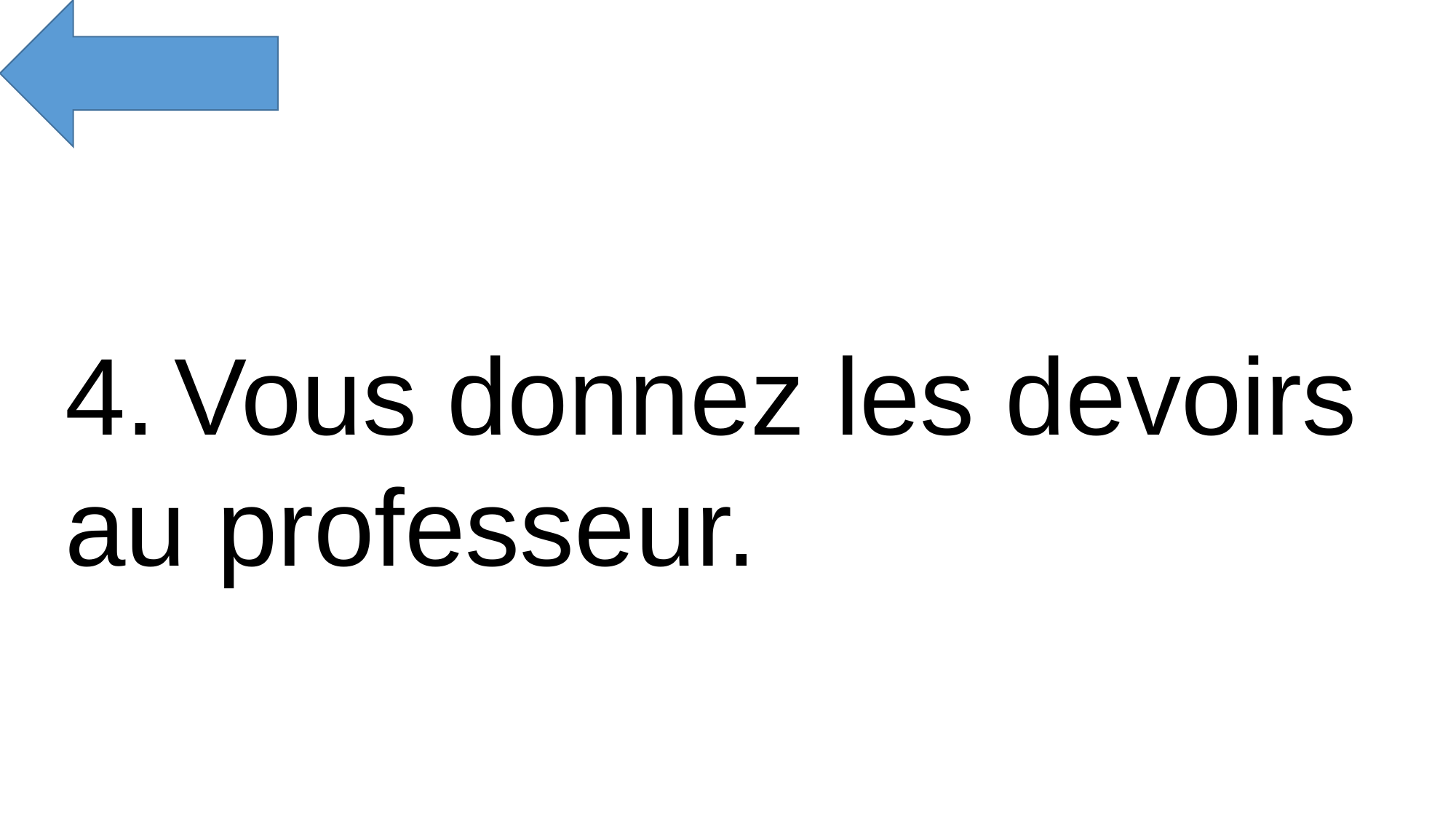

4.	Vous donnez les devoirs au professeur.